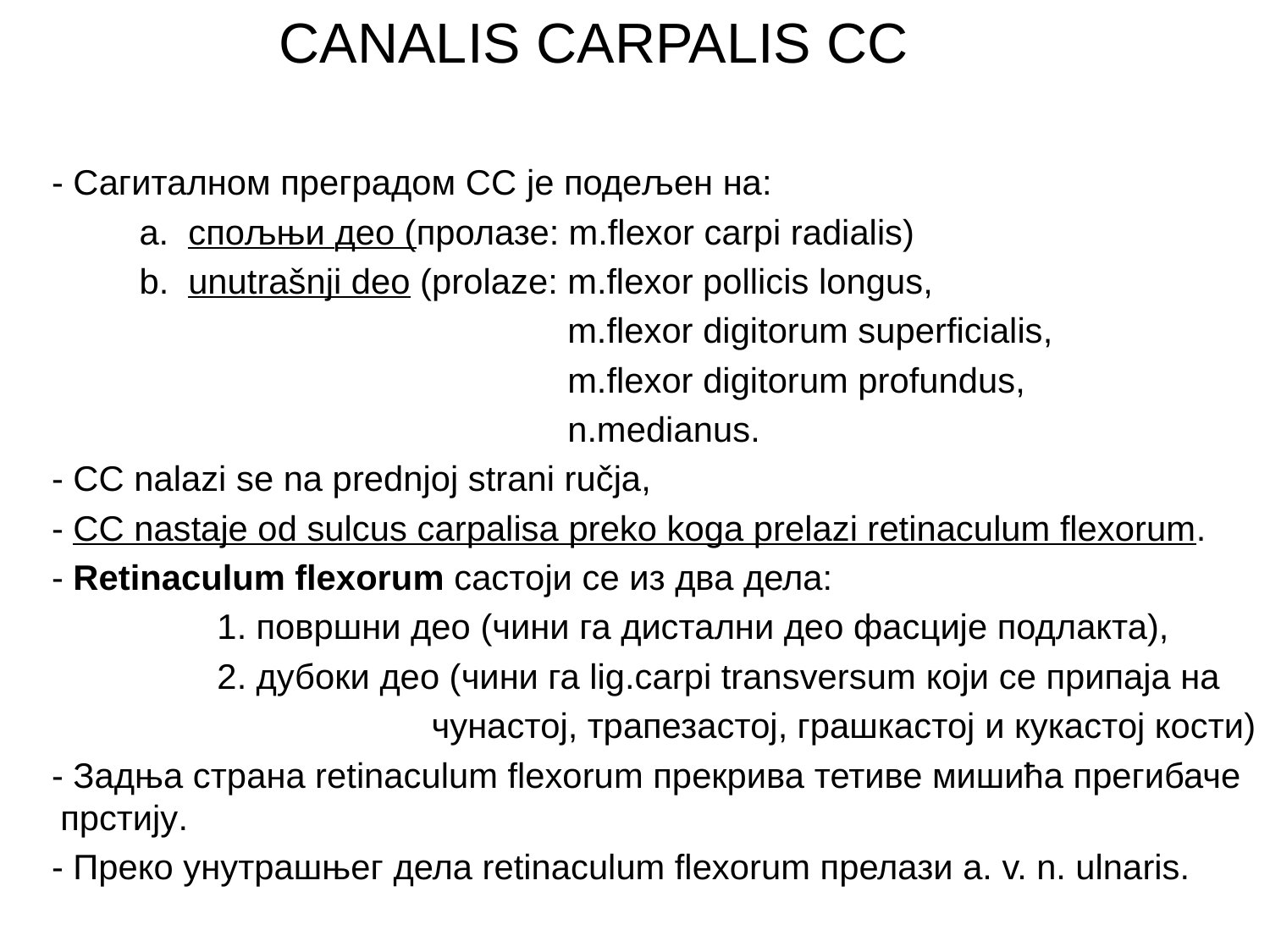

CANALIS CARPALIS CC

    - Сагиталном преградом CC је подељен на:
             а.  спољњи део (пролазе: m.flexor carpi radialis)
             b.  unutrašnji deo (prolaze: m.flexor pollicis longus,
                                                         m.flexor digitorum superficialis,
                                                         m.flexor digitorum profundus,
                                                         n.medianus.
    - CC nalazi se na prednjoj strani ručja,
    - CC nastaje od sulcus carpalisa preko koga prelazi retinaculum flexorum.
    - Retinaculum flexorum састоји се из два дела:
                     1. површни део (чини га дистални део фасције подлакта),
                     2. дубоки део (чини га lig.carpi transversum који се припаја на
                                           чунастој, трапезастој, грашкастој и кукастој кости)
    - Задња стрaнa retinaculum flexorum прекрива тетиве мишића прегибаче прстију.
    - Преко унутрашњег дела retinaculum flexorum прелази a. v. n. ulnaris.